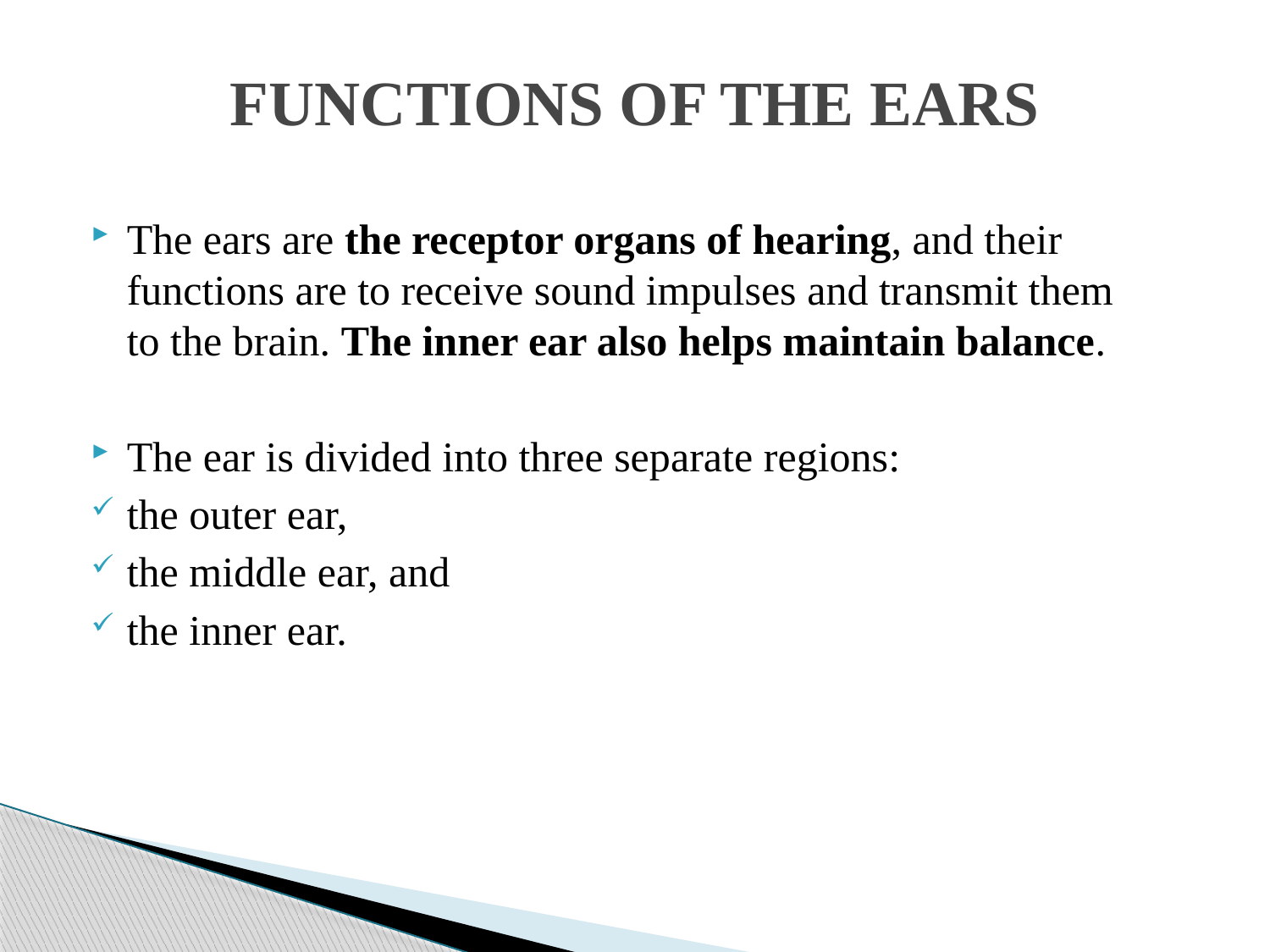

# FUNCTIONS OF THE EARS
The ears are the receptor organs of hearing, and their functions are to receive sound impulses and transmit them to the brain. The inner ear also helps maintain balance.

The ear is divided into three separate regions:
the outer ear,
the middle ear, and
the inner ear.